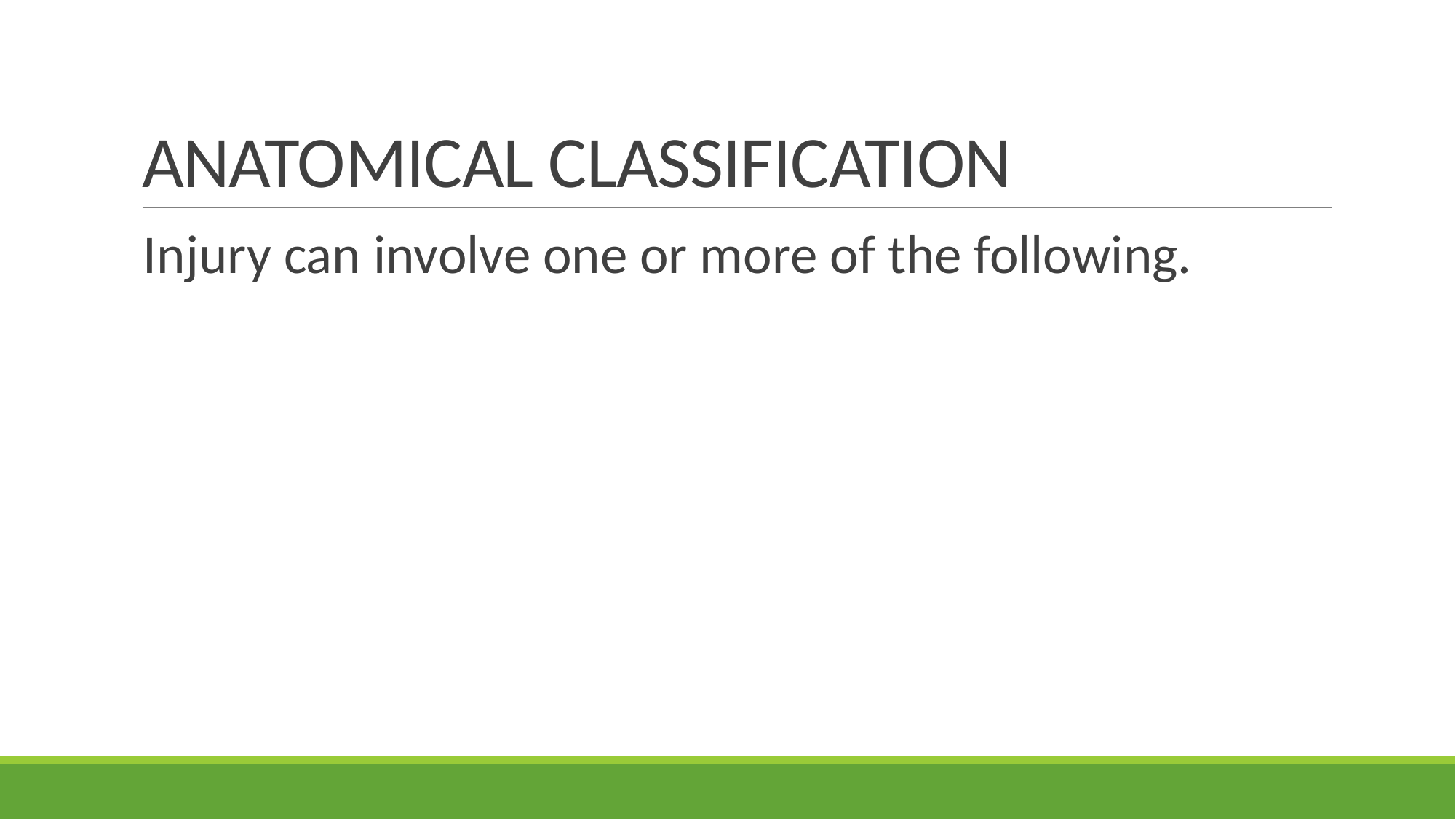

# ANATOMICAL CLASSIFICATION
Injury can involve one or more of the following.